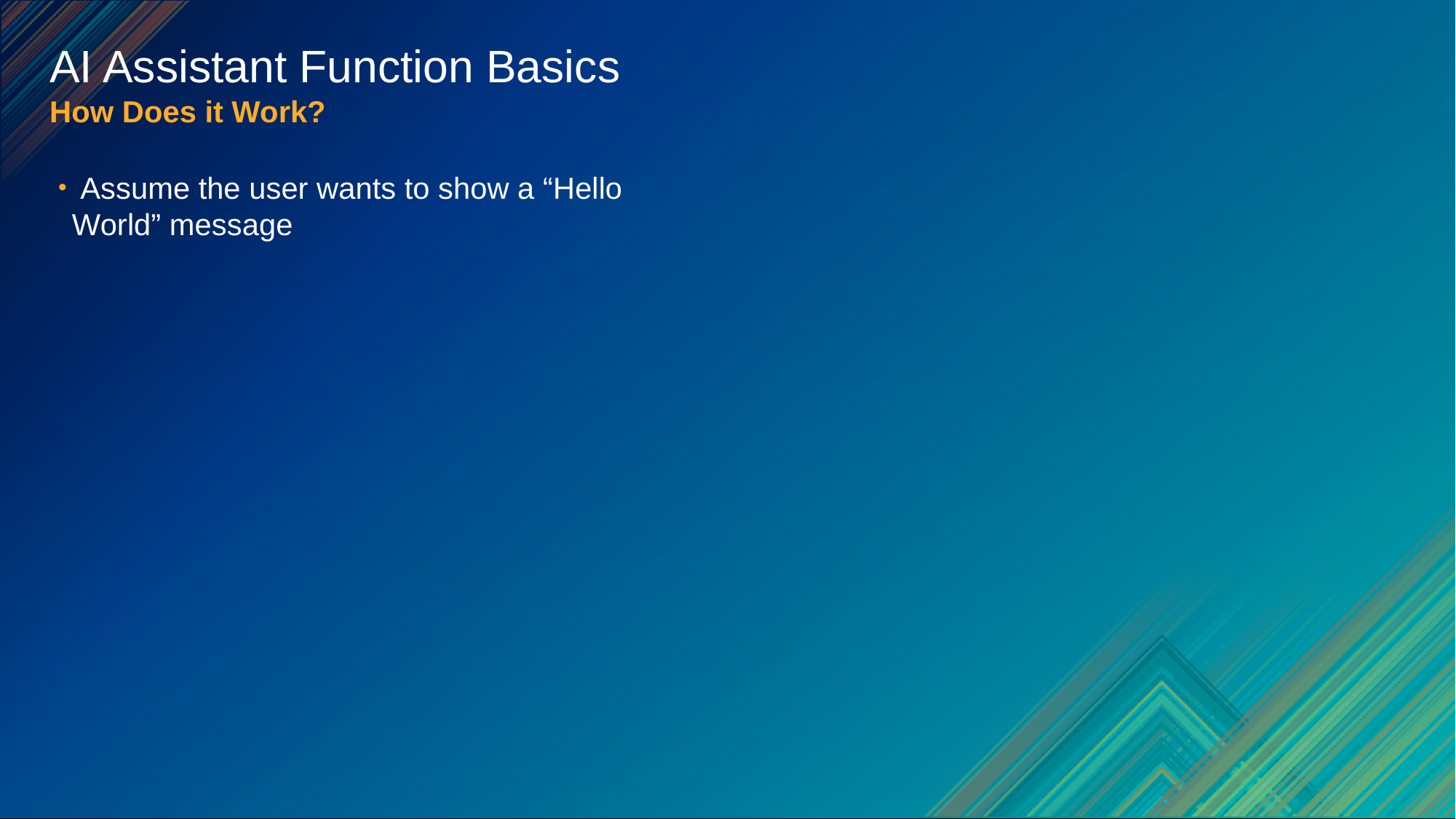

# AI Assistant Function Basics
How Does it Work?
 Assume the user wants to show a “Hello World” message